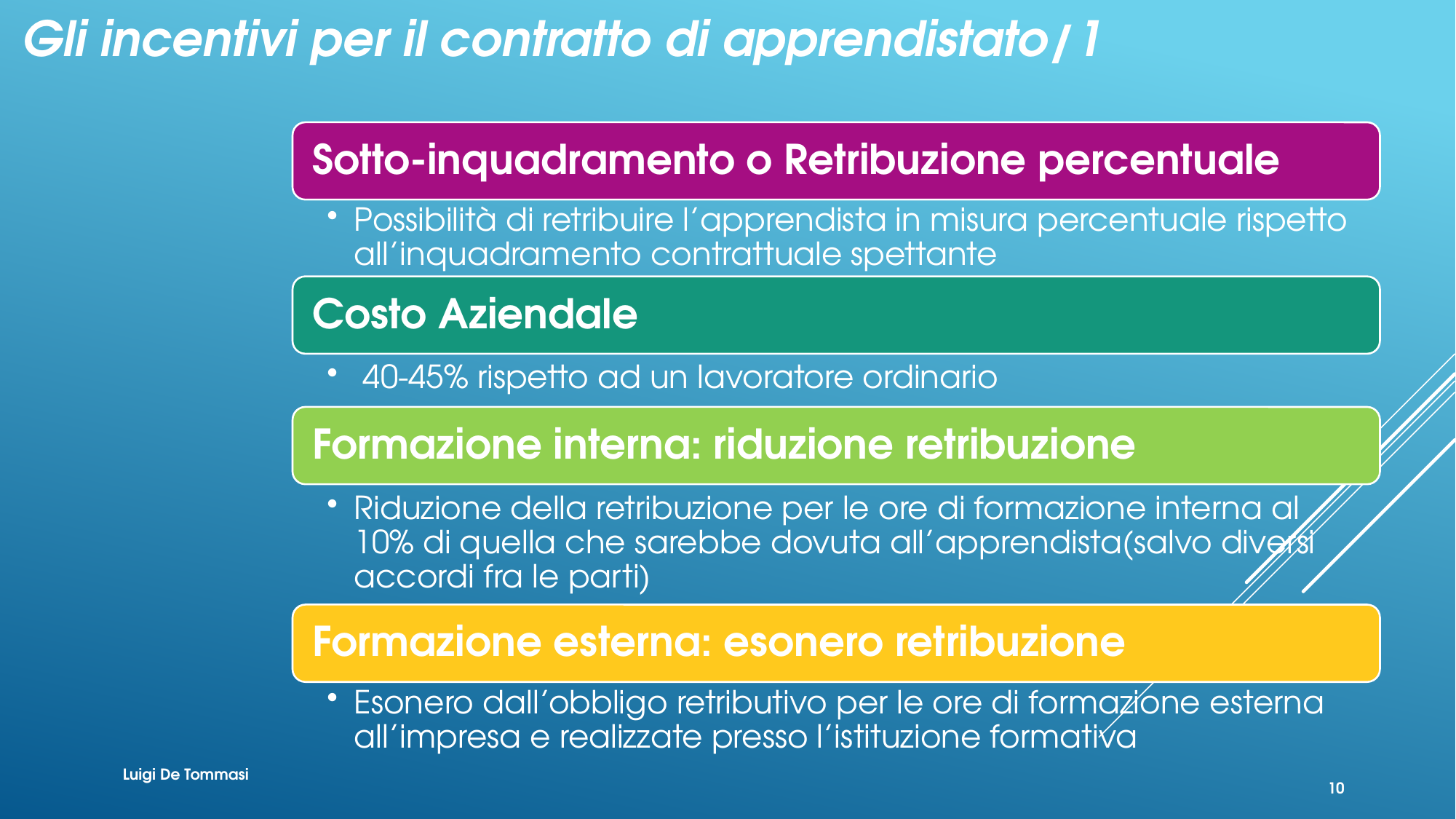

# Gli incentivi per il contratto di apprendistato/1
Sotto-inquadramento o Retribuzione percentuale
Possibilità di retribuire l’apprendista in misura percentuale rispetto all’inquadramento contrattuale spettante
Costo Aziendale
 40-45% rispetto ad un lavoratore ordinario
Formazione interna: riduzione retribuzione
Riduzione della retribuzione per le ore di formazione interna al 10% di quella che sarebbe dovuta all’apprendista(salvo diversi accordi fra le parti)
Formazione esterna: esonero retribuzione
Esonero dall’obbligo retributivo per le ore di formazione esterna all’impresa e realizzate presso l’istituzione formativa
Luigi De Tommasi
10